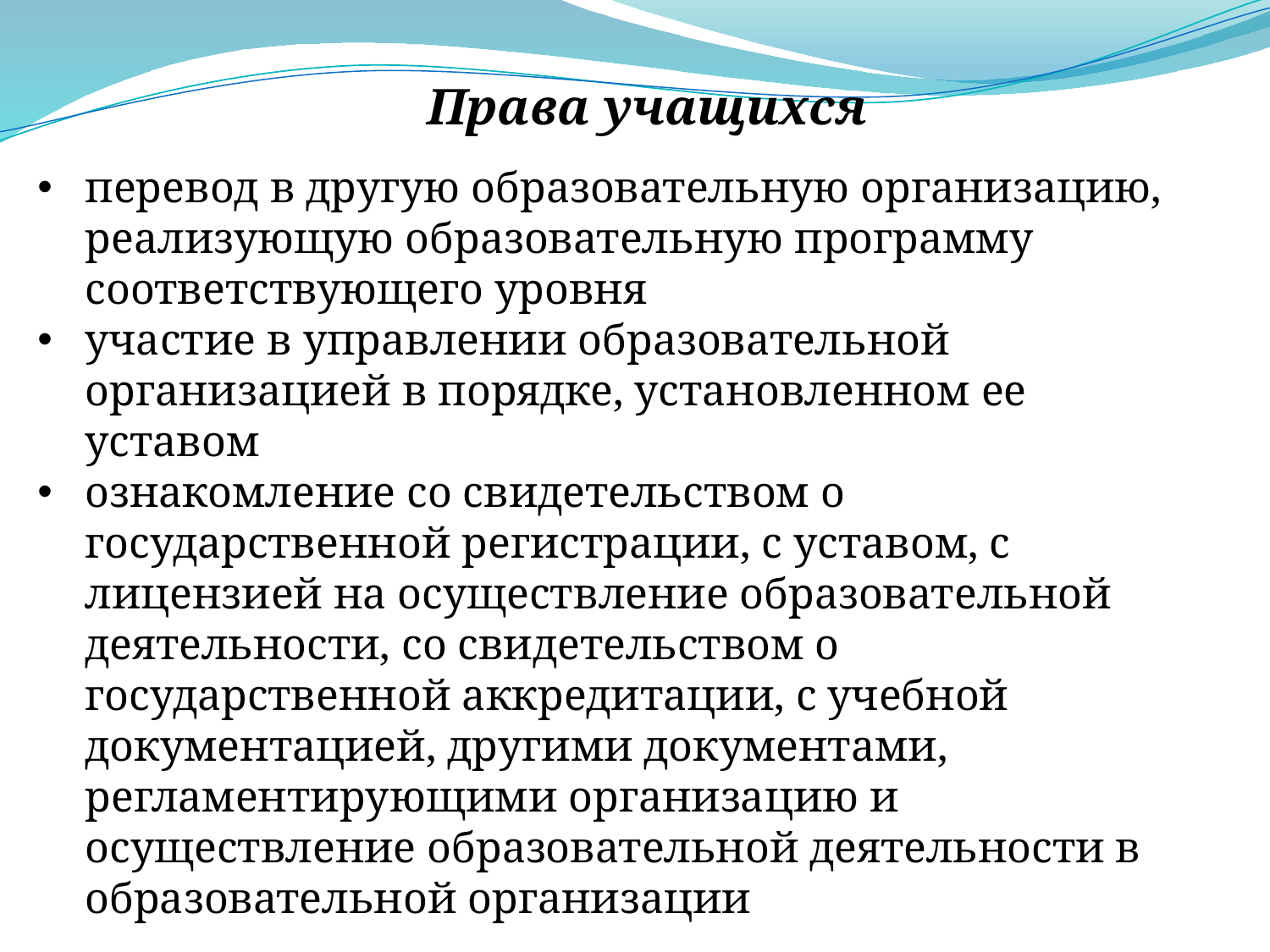

Права учащихся
перевод в другую образовательную организацию, реализующую образовательную программу соответствующего уровня
участие в управлении образовательной организацией в порядке, установленном ее уставом
ознакомление со свидетельством о государственной регистрации, с уставом, с лицензией на осуществление образовательной деятельности, со свидетельством о государственной аккредитации, с учебной документацией, другими документами, регламентирующими организацию и осуществление образовательной деятельности в образовательной организации